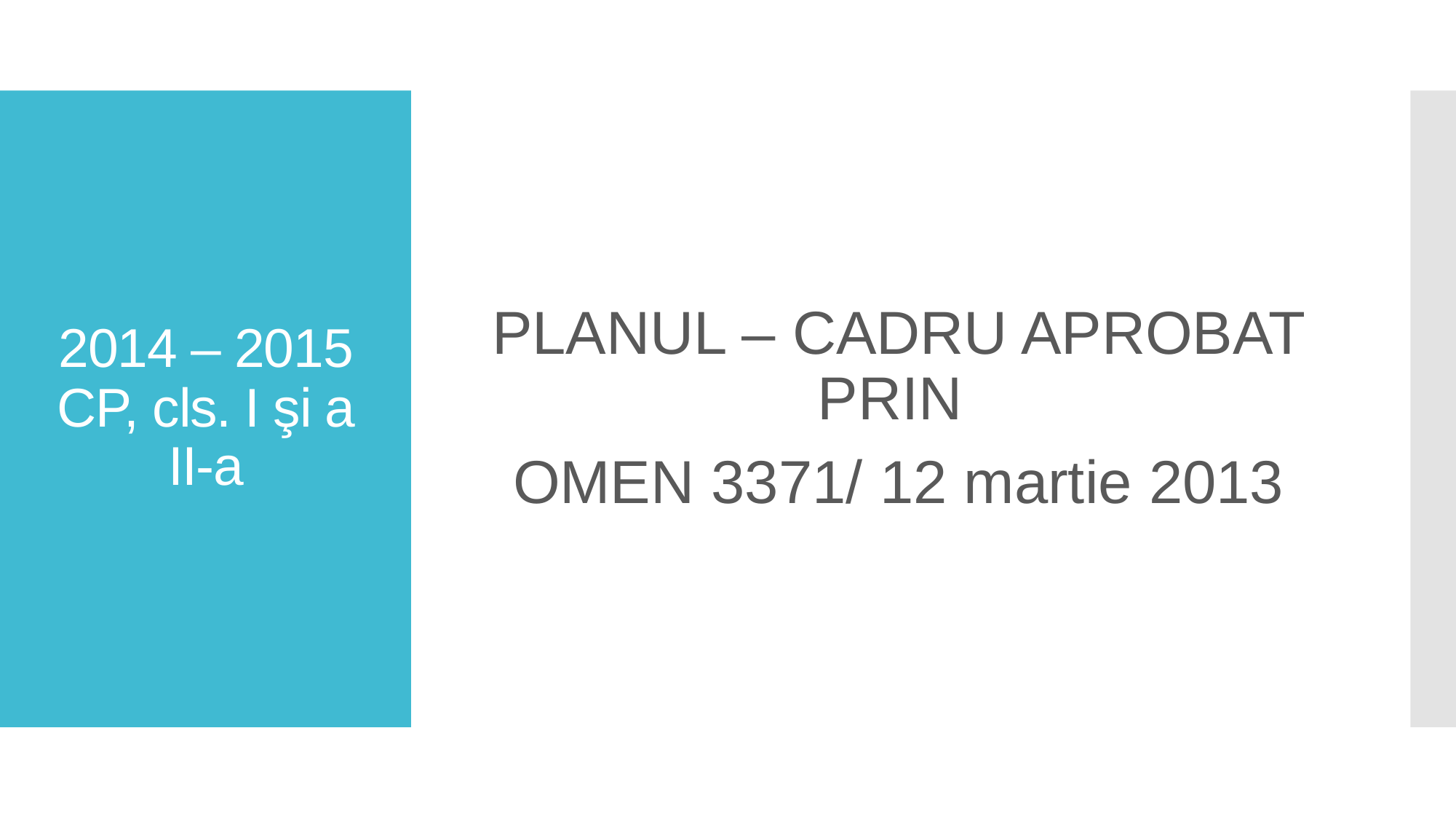

PLANUL – CADRU APROBAT PRIN
OMEN 3371/ 12 martie 2013
# 2014 – 2015 CP, cls. I şi a II-a